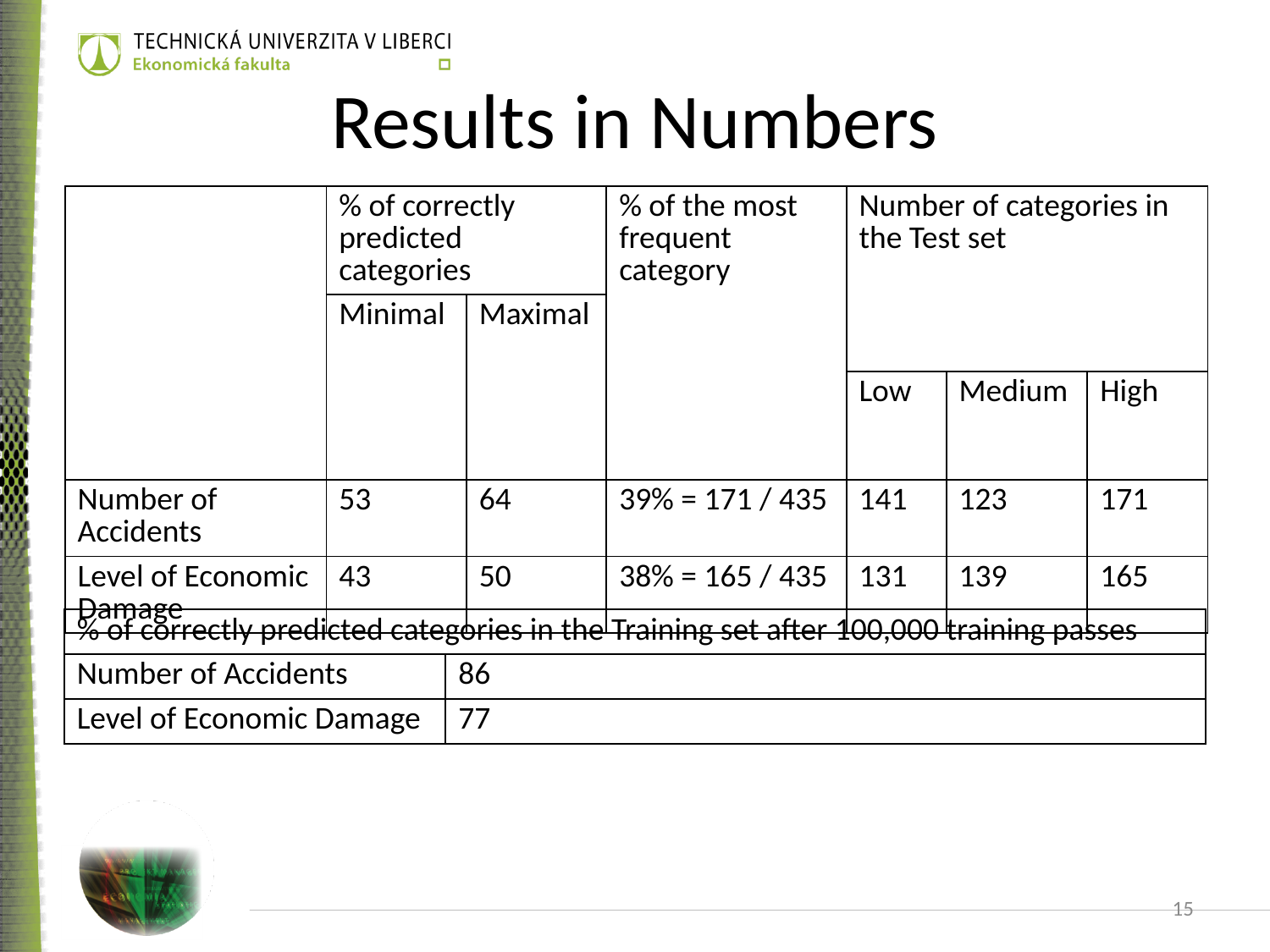

# Results in Numbers
|  | % of correctly predicted categories |  | % of the most frequent category | Number of categories in the Test set |  |  |
| --- | --- | --- | --- | --- | --- | --- |
|  | Minimal | Maximal |  |  |  |  |
|  |  |  |  | Low | Medium | High |
| Number of Accidents | 53 | 64 | 39% = 171 / 435 | 141 | 123 | 171 |
| Level of Economic Damage | 43 | 50 | 38% = 165 / 435 | 131 | 139 | 165 |
| % of correctly predicted categories in the Training set after 100,000 training passes |  |
| --- | --- |
| Number of Accidents | 86 |
| Level of Economic Damage | 77 |
15